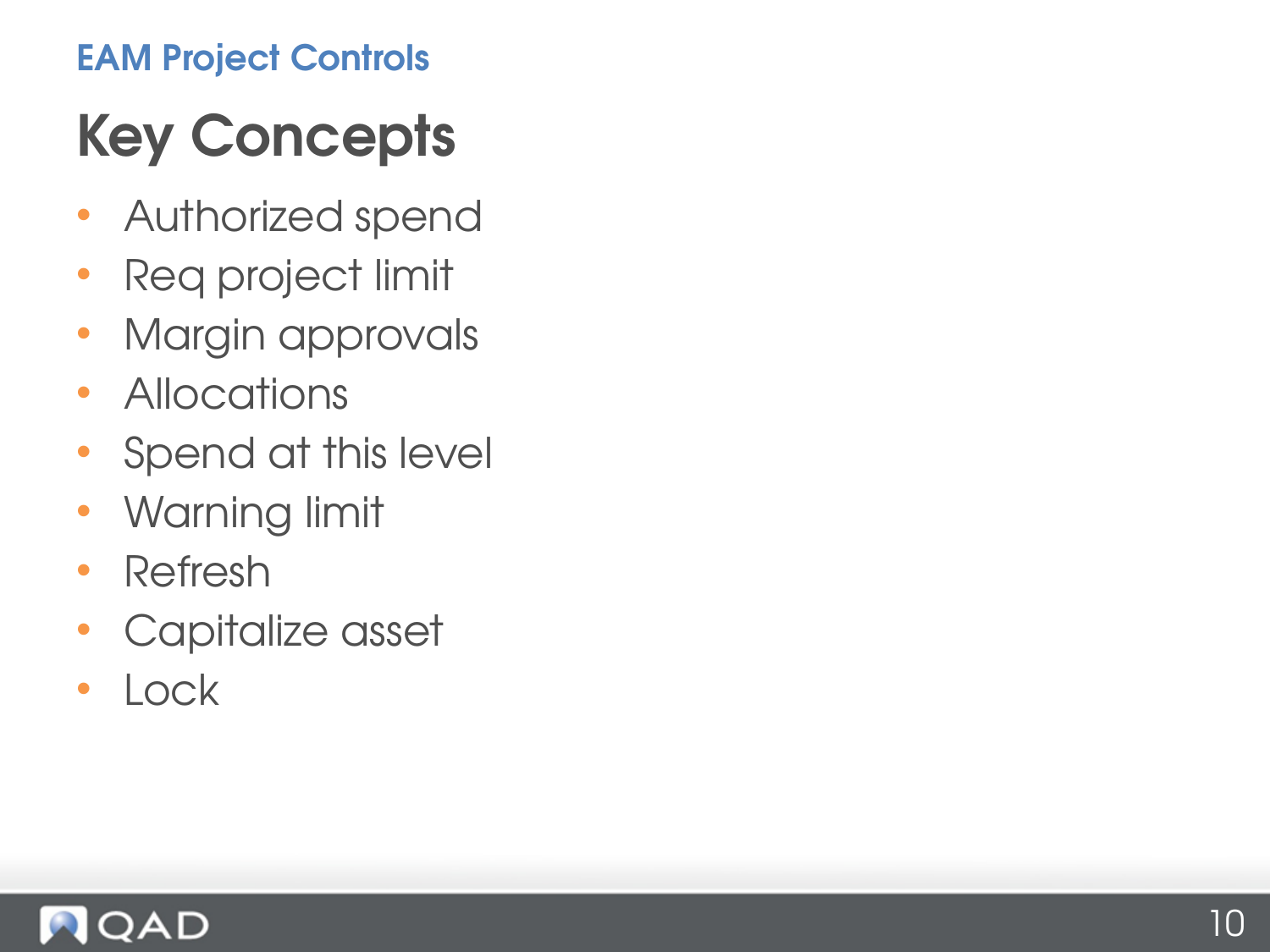

EAM Project Controls
# Key Concepts
Authorized spend
Req project limit
Margin approvals
Allocations
Spend at this level
Warning limit
Refresh
Capitalize asset
Lock

10